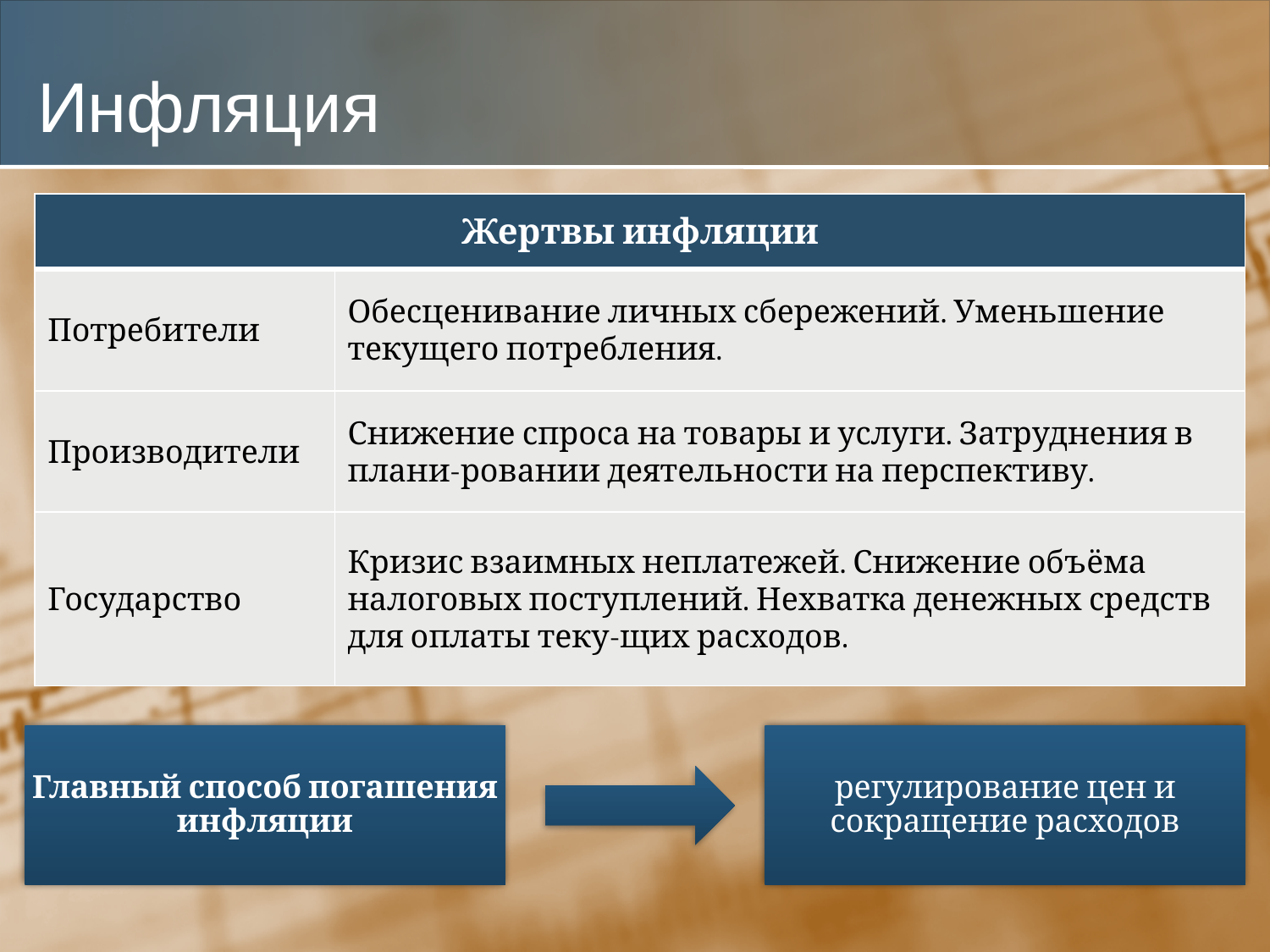

# Инфляция
| Жертвы инфляции |  |
| --- | --- |
| Потребители | Обесценивание личных сбережений. Уменьшение текущего потребления. |
| Производители | Снижение спроса на товары и услуги. Затруднения в плани-ровании деятельности на перспективу. |
| Государство | Кризис взаимных неплатежей. Снижение объёма налоговых поступлений. Нехватка денежных средств для оплаты теку-щих расходов. |

регулирование цен и сокращение расходов

Главный способ погашения инфляции